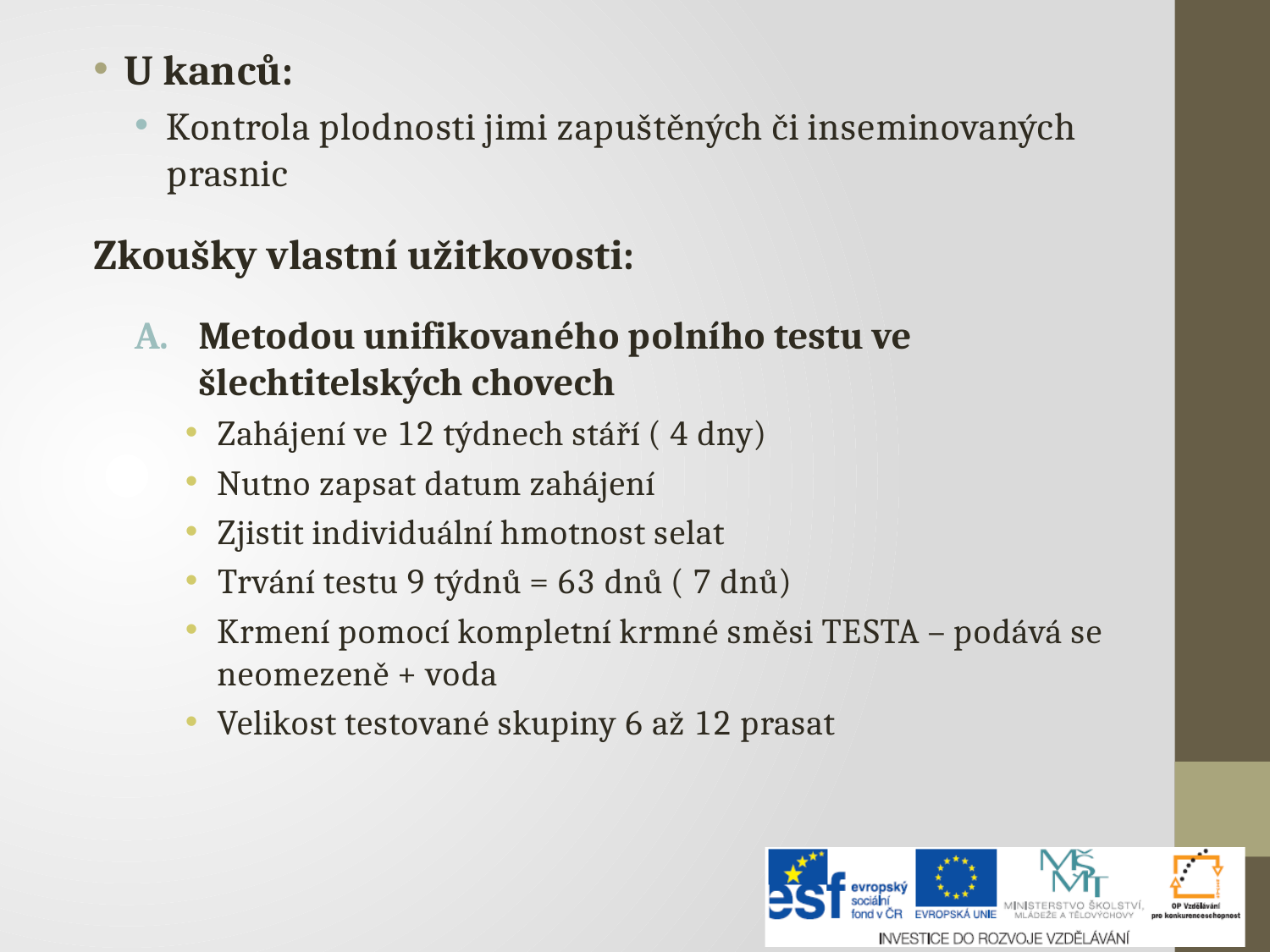

U kanců:
Kontrola plodnosti jimi zapuštěných či inseminovaných prasnic

Zkoušky vlastní užitkovosti:

Metodou unifikovaného polního testu ve šlechtitelských chovech
Zahájení ve 12 týdnech stáří ( 4 dny)
Nutno zapsat datum zahájení
Zjistit individuální hmotnost selat
Trvání testu 9 týdnů = 63 dnů ( 7 dnů)
Krmení pomocí kompletní krmné směsi TESTA – podává se neomezeně + voda
Velikost testované skupiny 6 až 12 prasat